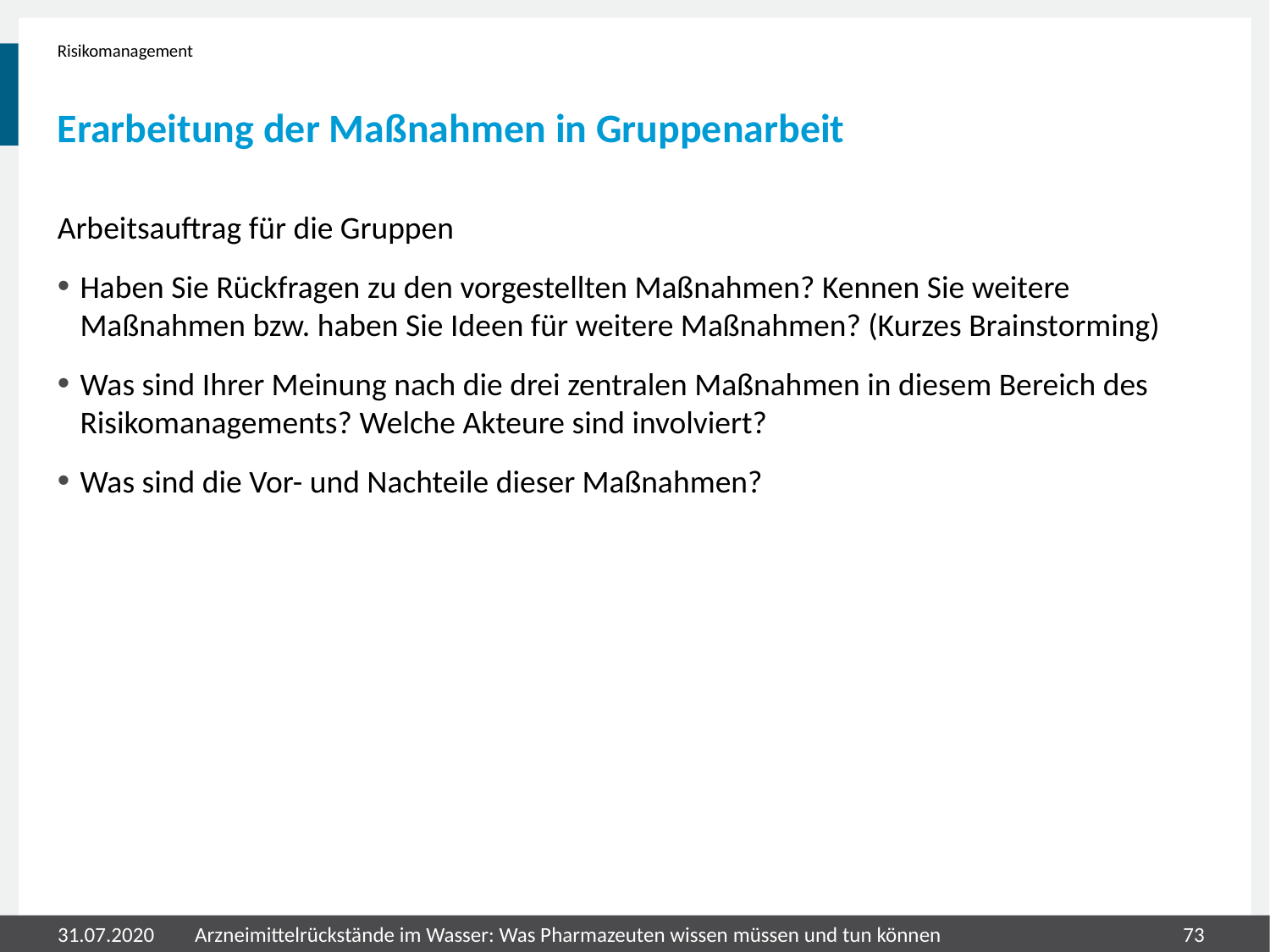

Risikomanagement

# Erarbeitung der Maßnahmen in Gruppenarbeit
Arbeitsauftrag für die Gruppen
Haben Sie Rückfragen zu den vorgestellten Maßnahmen? Kennen Sie weitere Maßnahmen bzw. haben Sie Ideen für weitere Maßnahmen? (Kurzes Brainstorming)
Was sind Ihrer Meinung nach die drei zentralen Maßnahmen in diesem Bereich des Risikomanagements? Welche Akteure sind involviert?
Was sind die Vor- und Nachteile dieser Maßnahmen?

31.07.2020
Arzneimittelrückstände im Wasser: Was Pharmazeuten wissen müssen und tun können
73